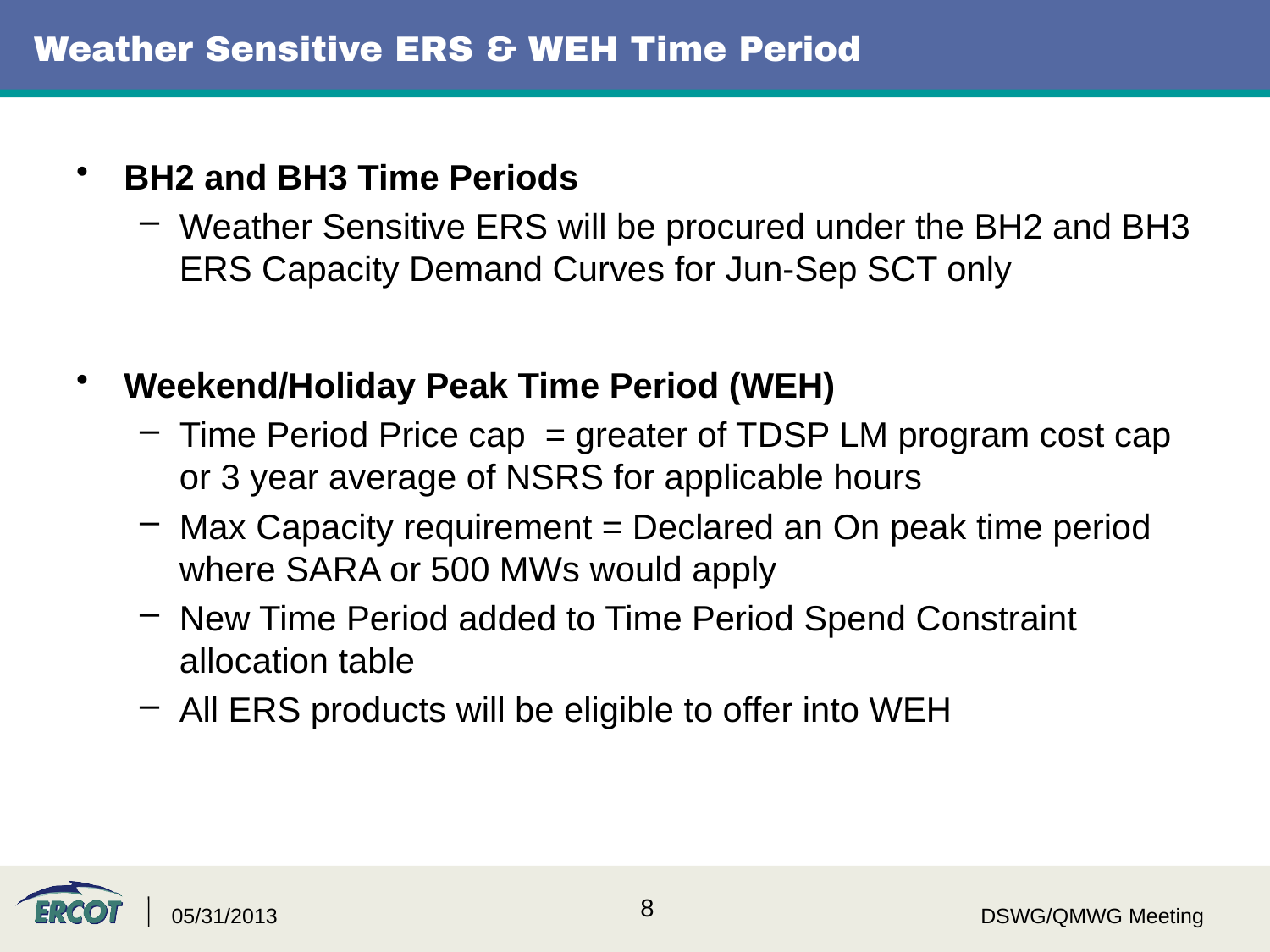

# Weather Sensitive ERS & WEH Time Period
BH2 and BH3 Time Periods
Weather Sensitive ERS will be procured under the BH2 and BH3 ERS Capacity Demand Curves for Jun-Sep SCT only

Weekend/Holiday Peak Time Period (WEH)
Time Period Price cap  = greater of TDSP LM program cost cap or 3 year average of NSRS for applicable hours
Max Capacity requirement = Declared an On peak time period where SARA or 500 MWs would apply
New Time Period added to Time Period Spend Constraint allocation table
All ERS products will be eligible to offer into WEH
8
05/31/2013
DSWG/QMWG Meeting